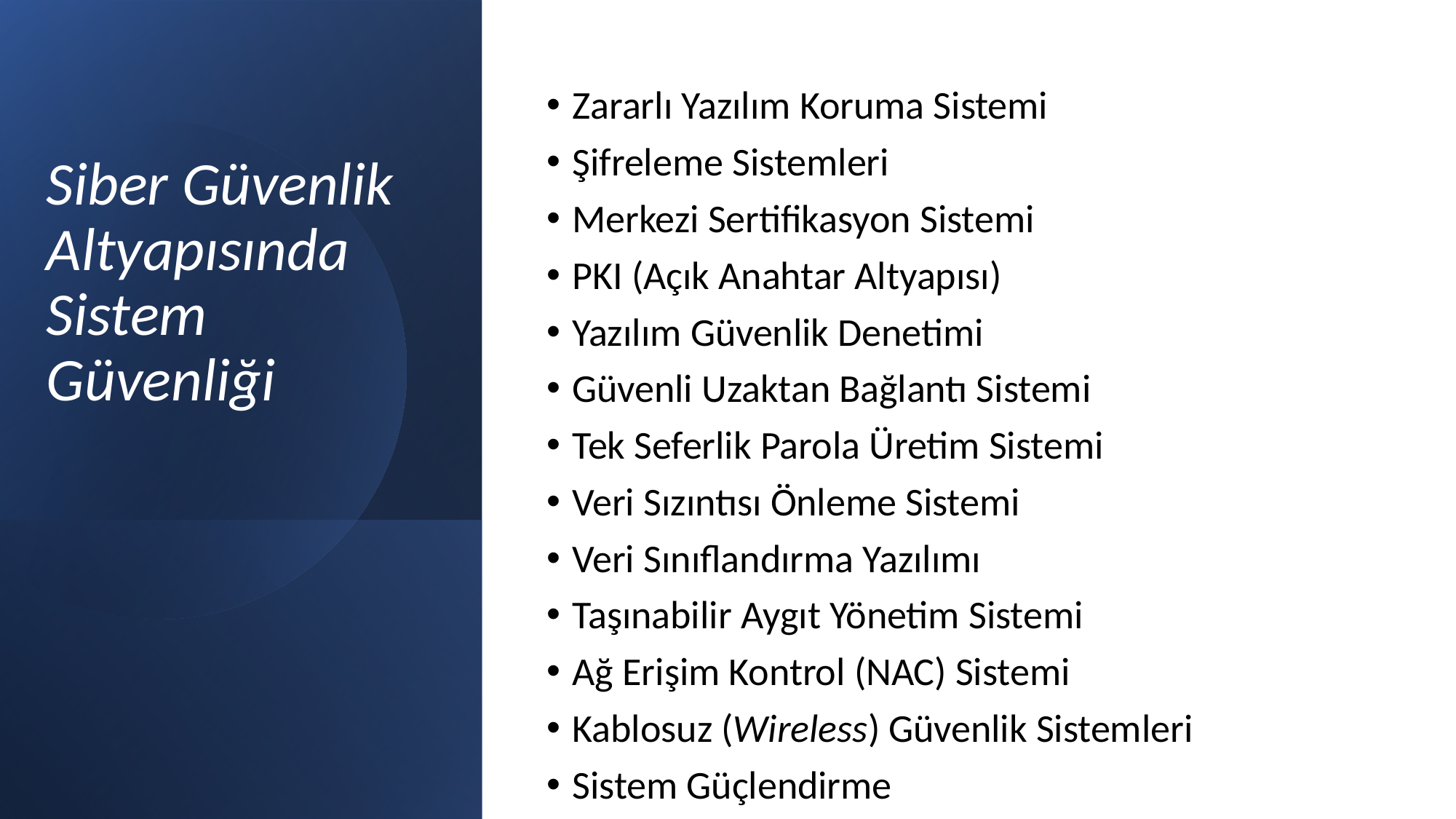

Zararlı Yazılım Koruma Sistemi
Şifreleme Sistemleri
Merkezi Sertifikasyon Sistemi
PKI (Açık Anahtar Altyapısı)
Yazılım Güvenlik Denetimi
Güvenli Uzaktan Bağlantı Sistemi
Tek Seferlik Parola Üretim Sistemi
Veri Sızıntısı Önleme Sistemi
Veri Sınıflandırma Yazılımı
Taşınabilir Aygıt Yönetim Sistemi
Ağ Erişim Kontrol (NAC) Sistemi
Kablosuz (Wireless) Güvenlik Sistemleri
Sistem Güçlendirme

# Siber Güvenlik Altyapısında Sistem Güvenliği